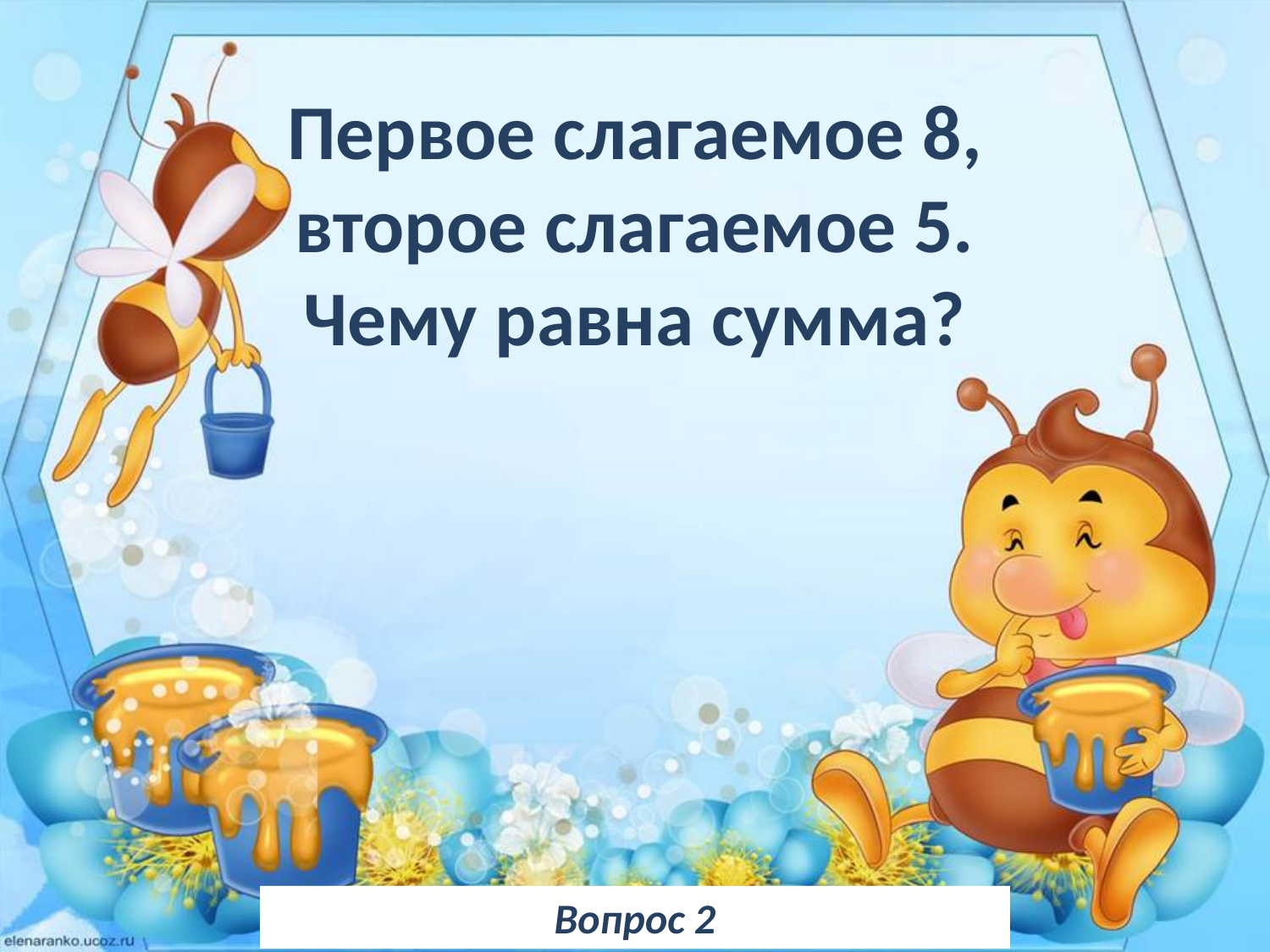

Первое слагаемое 8, второе слагаемое 5. Чему равна сумма?
Вопрос 2